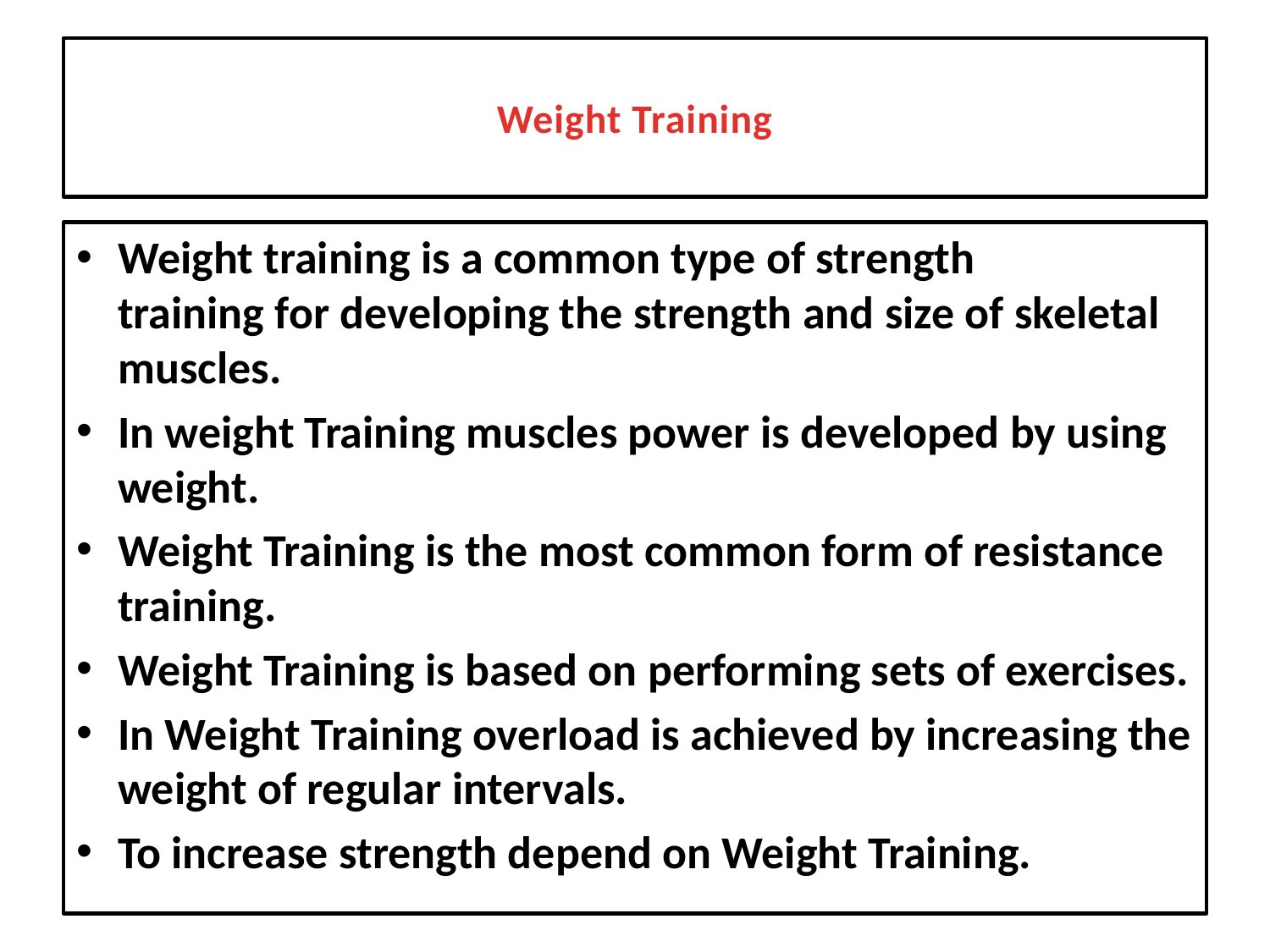

# Weight Training
Weight training is a common type of strength training for developing the strength and size of skeletal muscles.
In weight Training muscles power is developed by using weight.
Weight Training is the most common form of resistance training.
Weight Training is based on performing sets of exercises.
In Weight Training overload is achieved by increasing the weight of regular intervals.
To increase strength depend on Weight Training.